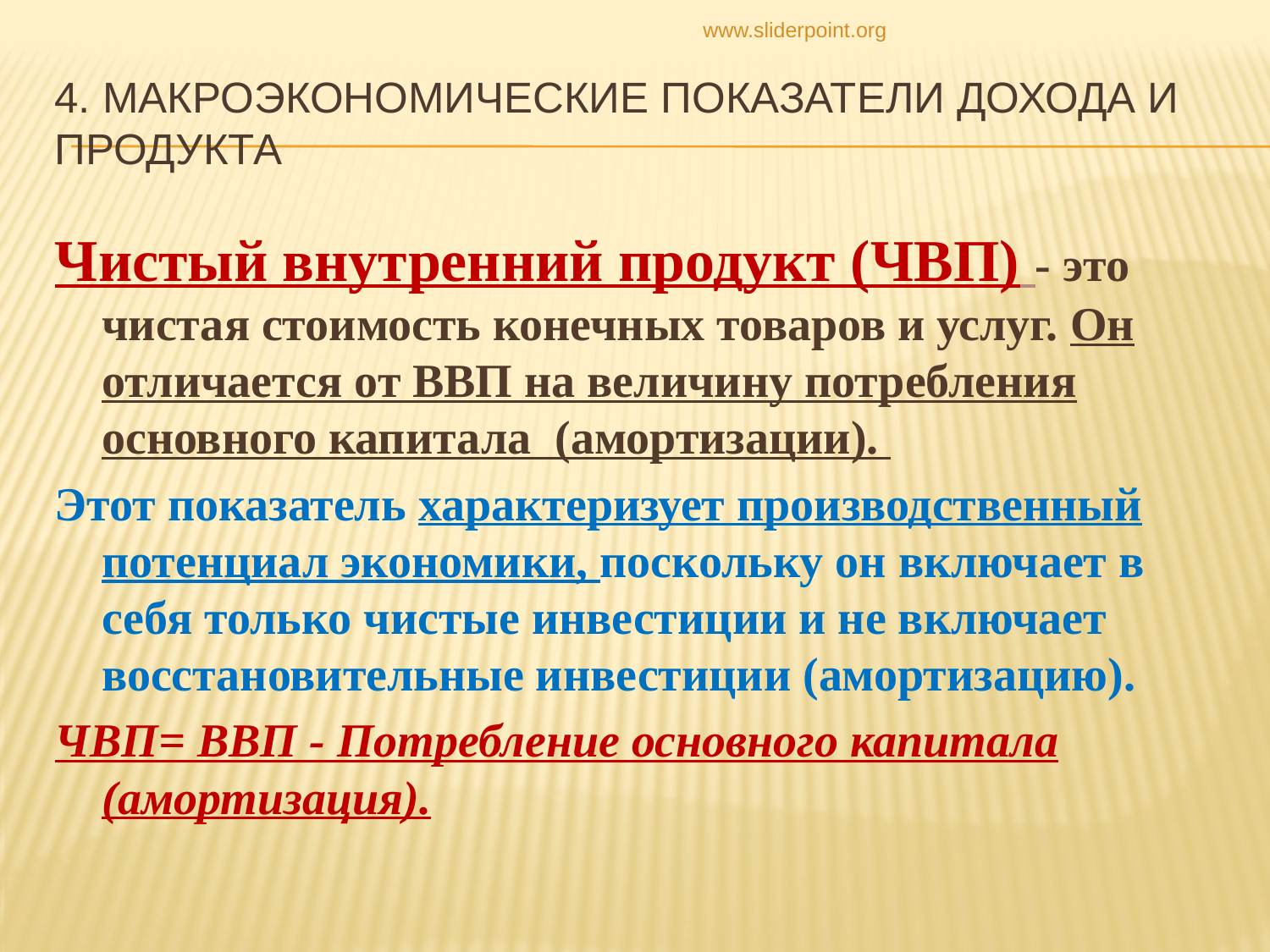

www.sliderpoint.org
# 4. Макроэкономические Показатели дохода и  продукта
Чистый внутренний продукт (ЧВП) - это чистая стоимость конечных товаров и услуг. Он отличается от ВВП на величину потребления основного капитала  (амортизации).
Этот показатель характеризует производственный потенциал экономики, поскольку он включает в себя только чистые инвестиции и не включает восстановительные инвестиции (амортизацию).
ЧВП= ВВП - Потребление основного капитала (амортизация).